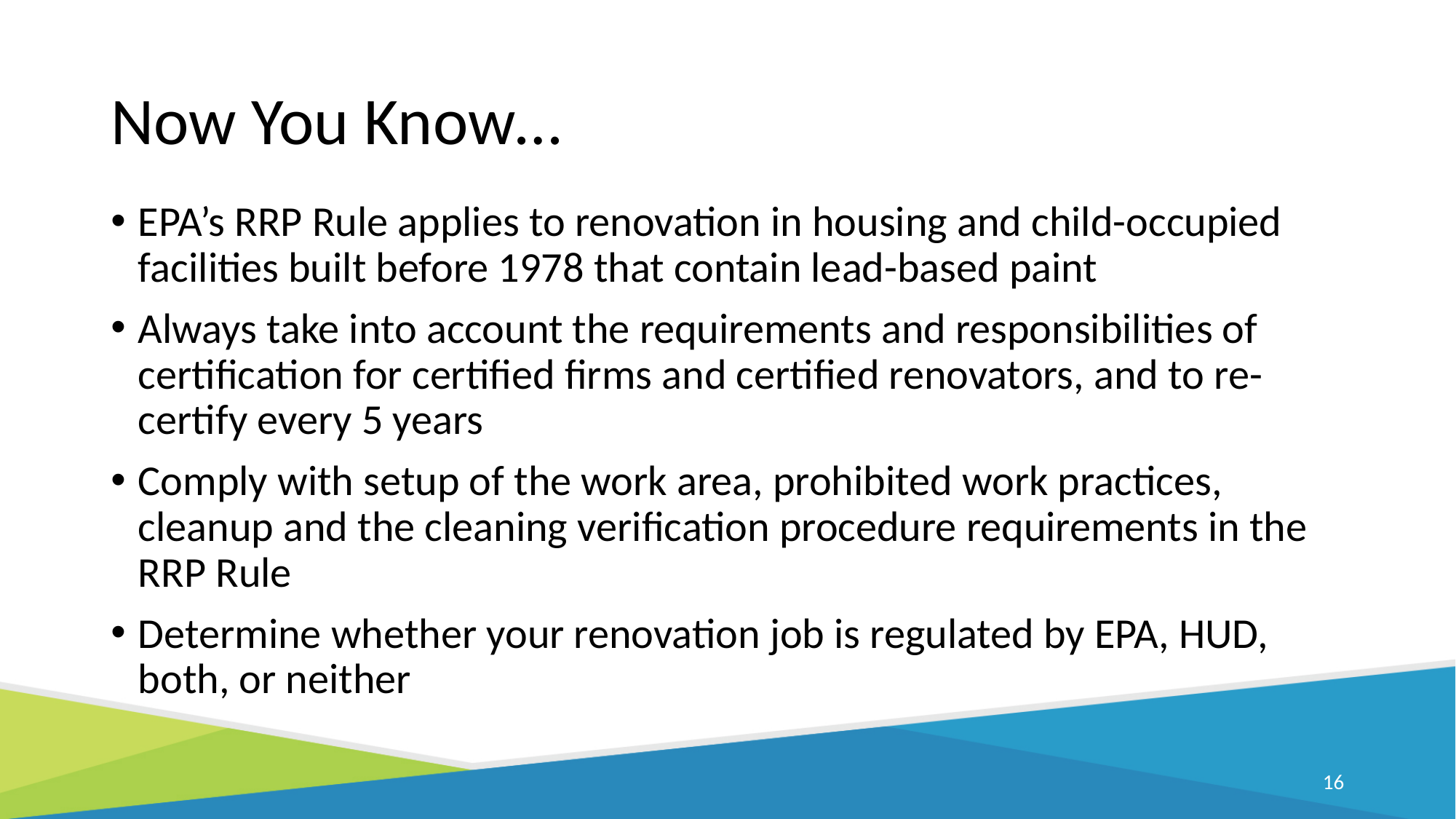

# Now You Know…
EPA’s RRP Rule applies to renovation in housing and child-occupied facilities built before 1978 that contain lead-based paint
Always take into account the requirements and responsibilities of certification for certified firms and certified renovators, and to re-certify every 5 years
Comply with setup of the work area, prohibited work practices, cleanup and the cleaning verification procedure requirements in the RRP Rule
Determine whether your renovation job is regulated by EPA, HUD, both, or neither
16